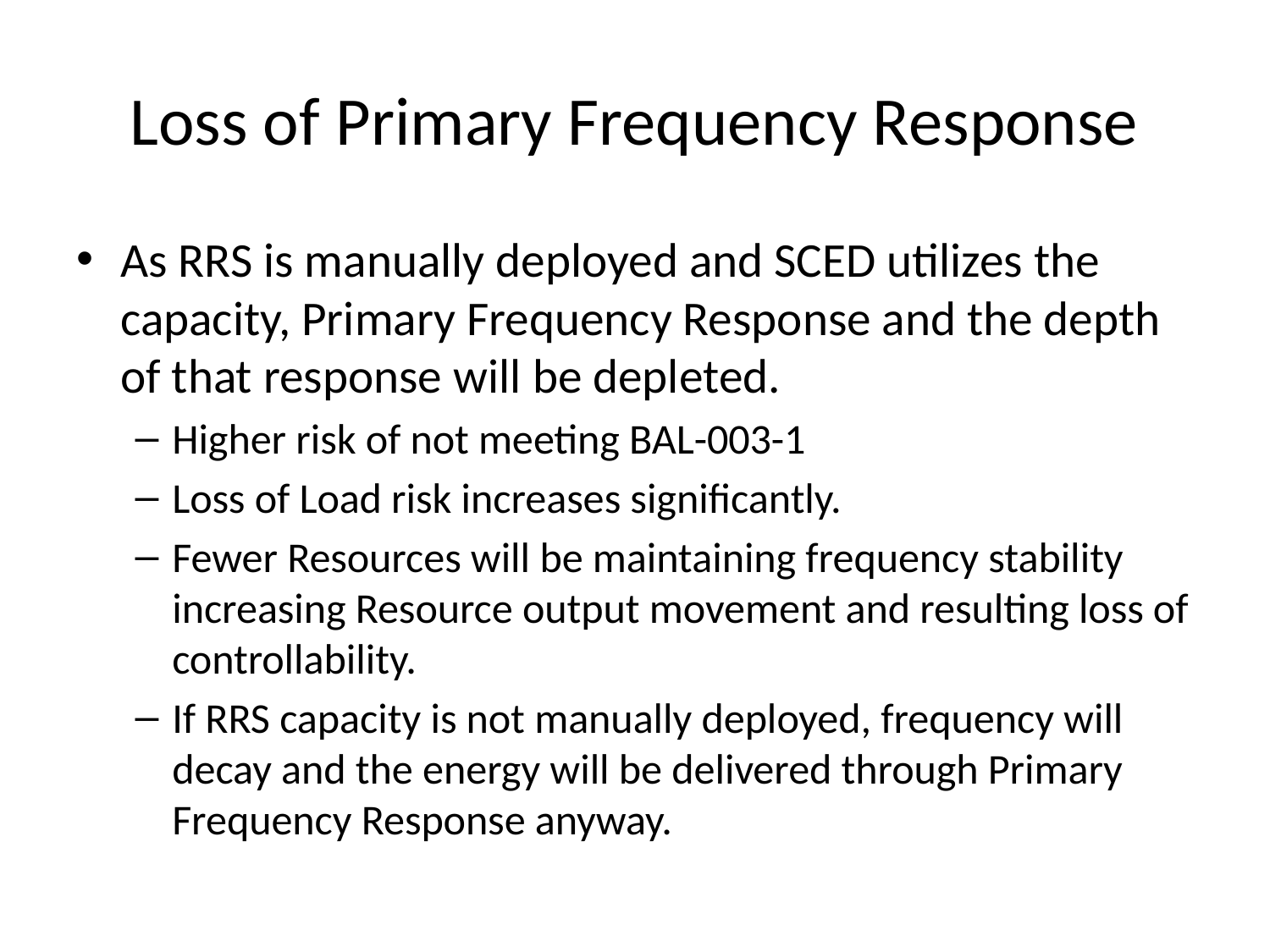

# Loss of Primary Frequency Response
As RRS is manually deployed and SCED utilizes the capacity, Primary Frequency Response and the depth of that response will be depleted.
Higher risk of not meeting BAL-003-1
Loss of Load risk increases significantly.
Fewer Resources will be maintaining frequency stability increasing Resource output movement and resulting loss of controllability.
If RRS capacity is not manually deployed, frequency will decay and the energy will be delivered through Primary Frequency Response anyway.